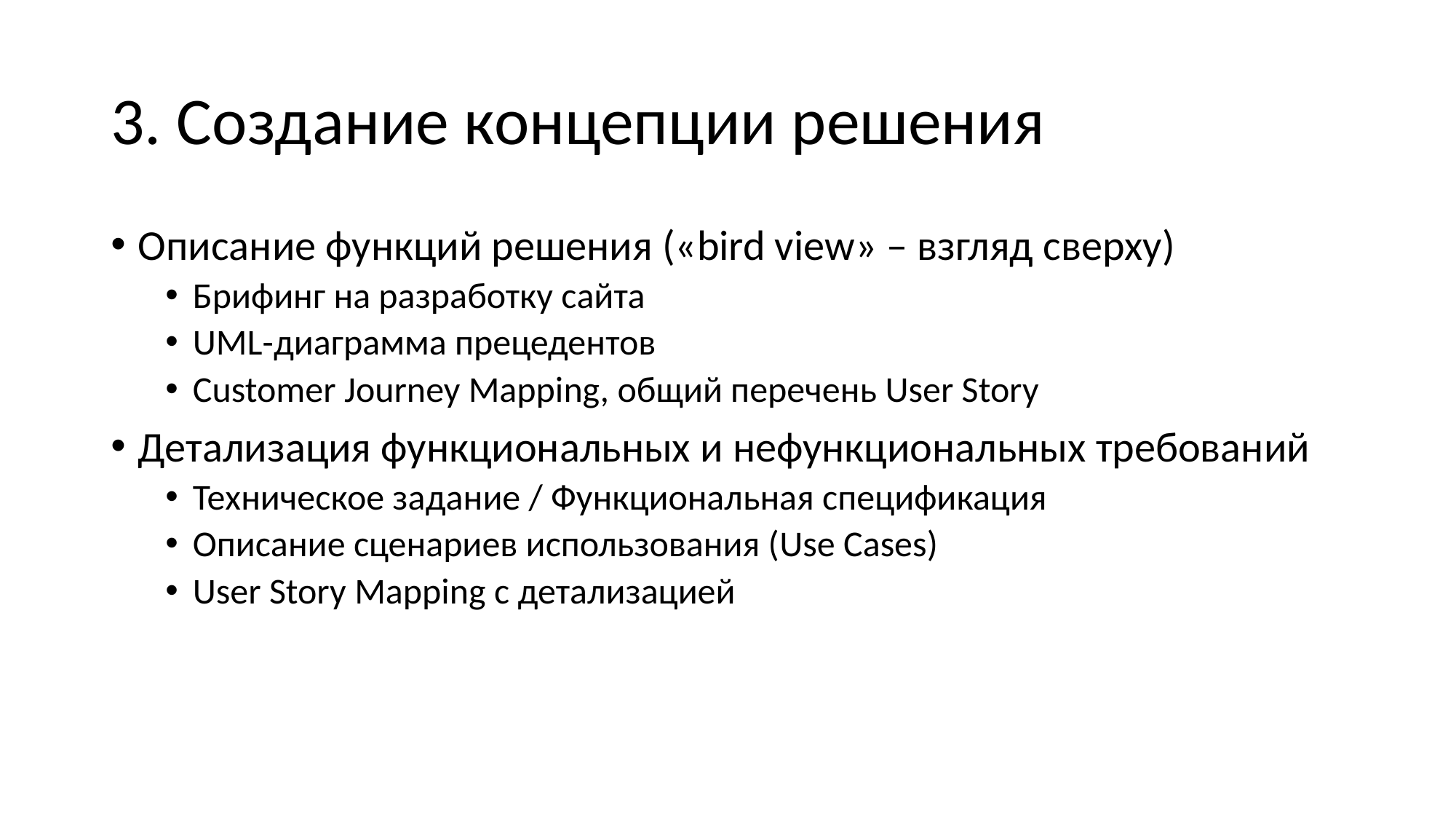

# 3. Создание концепции решения
Описание функций решения («bird view» – взгляд сверху)
Брифинг на разработку сайта
UML-диаграмма прецедентов
Customer Journey Mapping, общий перечень User Story
Детализация функциональных и нефункциональных требований
Техническое задание / Функциональная спецификация
Описание сценариев использования (Use Cases)
User Story Mapping с детализацией